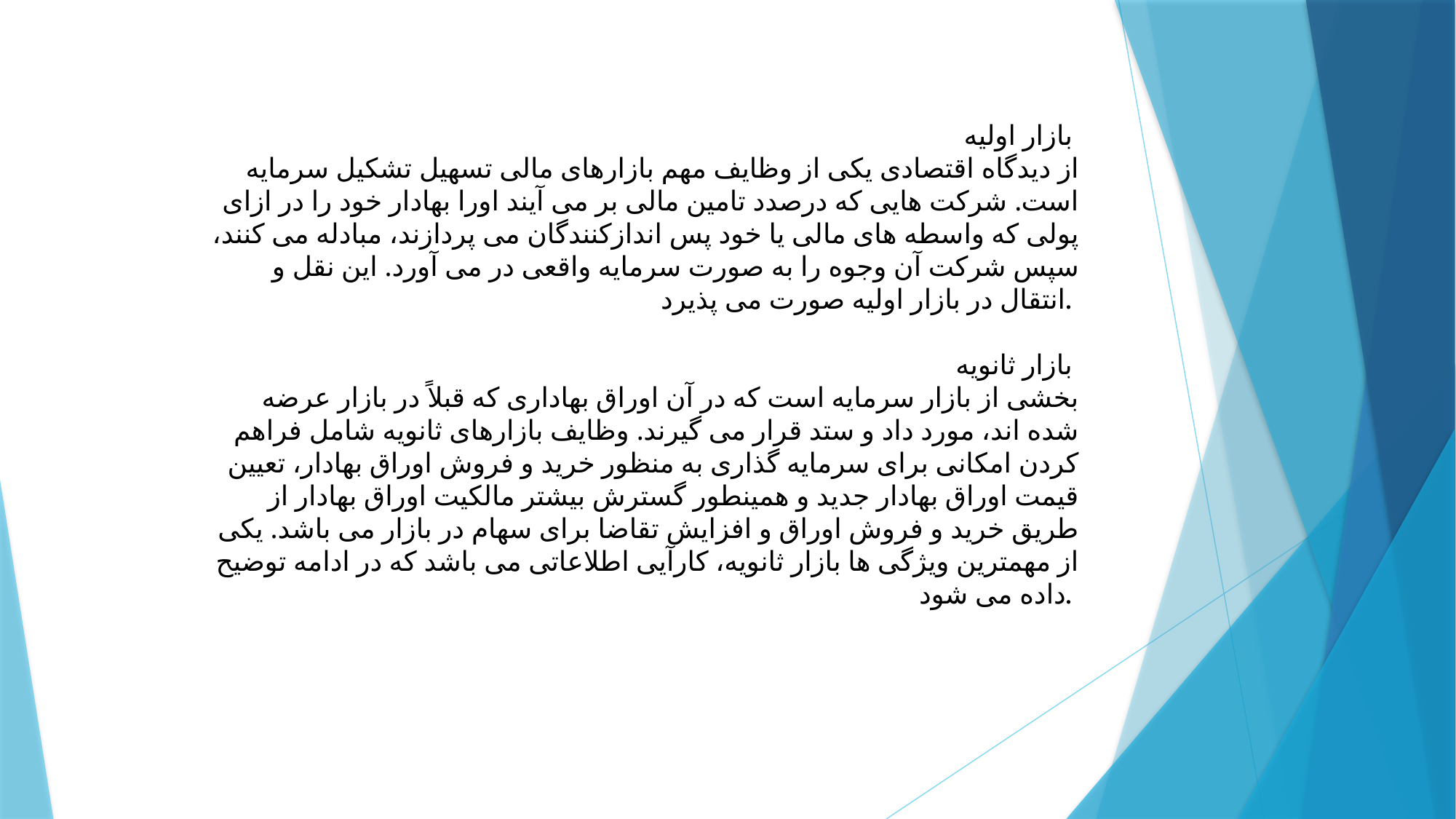

بازار اولیه
از دیدگاه اقتصادی یکی از وظایف مهم بازارهای مالی تسهیل تشکیل سرمایه است. شرکت هایی که درصدد تامین مالی بر می آیند اورا بهادار خود را در ازای پولی که واسطه های مالی یا خود پس اندازکنندگان می پردازند، مبادله می کنند، سپس شرکت آن وجوه را به صورت سرمایه واقعی در می آورد. این نقل و انتقال در بازار اولیه صورت می پذیرد.

بازار ثانویه
بخشی از بازار سرمایه است که در آن اوراق بهاداری که قبلاً در بازار عرضه شده اند، مورد داد و ستد قرار می گیرند. وظایف بازارهای ثانویه شامل فراهم کردن امکانی برای سرمایه گذاری به منظور خرید و فروش اوراق بهادار، تعیین قیمت اوراق بهادار جدید و همینطور گسترش بیشتر مالکیت اوراق بهادار از طریق خرید و فروش اوراق و افزایش تقاضا برای سهام در بازار می باشد. یکی از مهمترین ویژگی ها بازار ثانویه، کارآیی اطلاعاتی می باشد که در ادامه توضیح داده می شود.